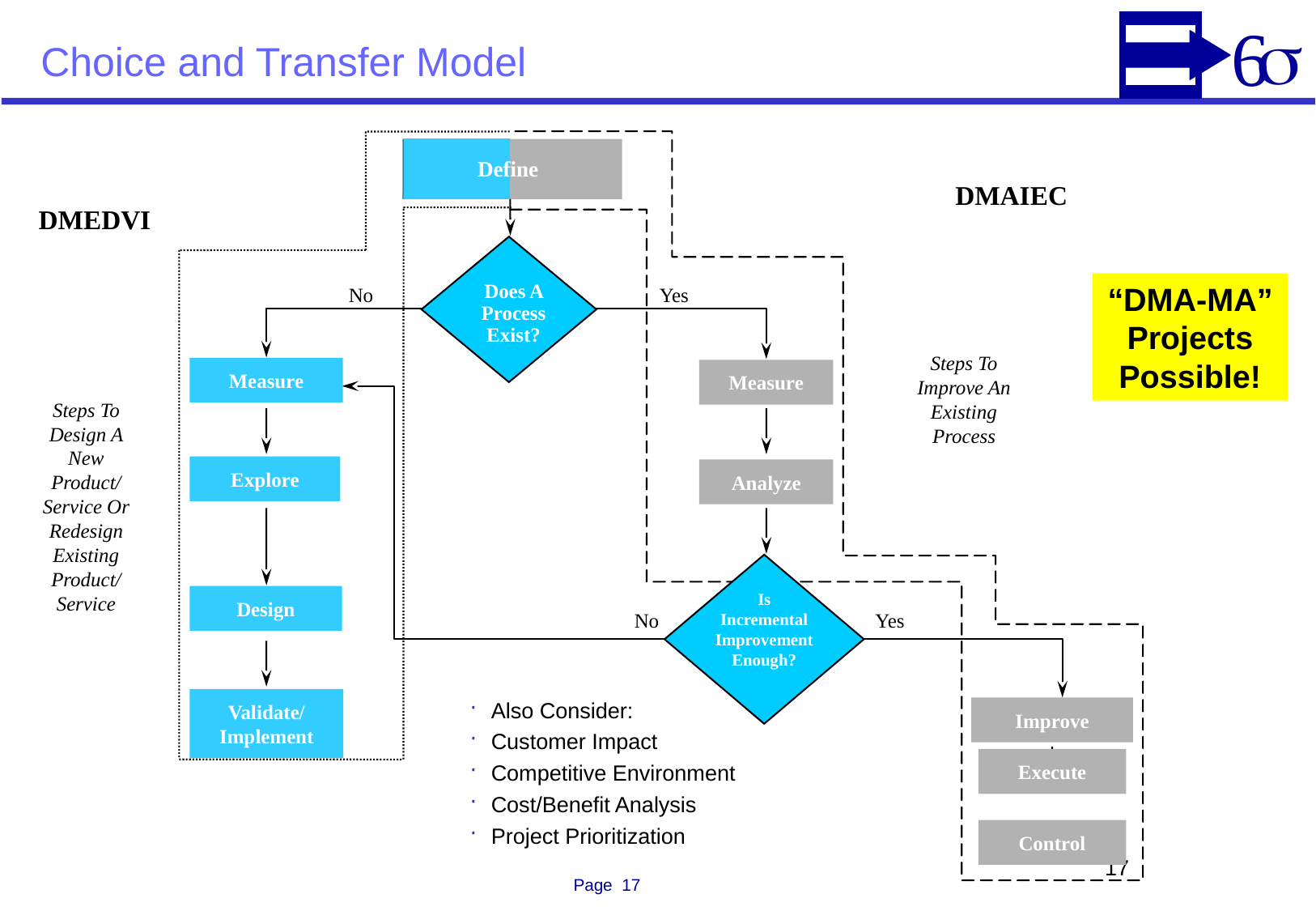

Choice and Transfer Model

Define
DMAIEC
DMEDVI

“DMA-MA” Projects Possible!
No
Yes
Does A Process Exist?

Steps To Improve An Existing Process
Measure
Measure

Steps To Design A New Product/ Service Or Redesign Existing Product/ Service

Explore
Analyze

Is
Incremental Improvement Enough?
Design
No
Yes

Validate/ Implement
Improve
Also Consider:
Customer Impact
Competitive Environment
Cost/Benefit Analysis
Project Prioritization

Execute
Control